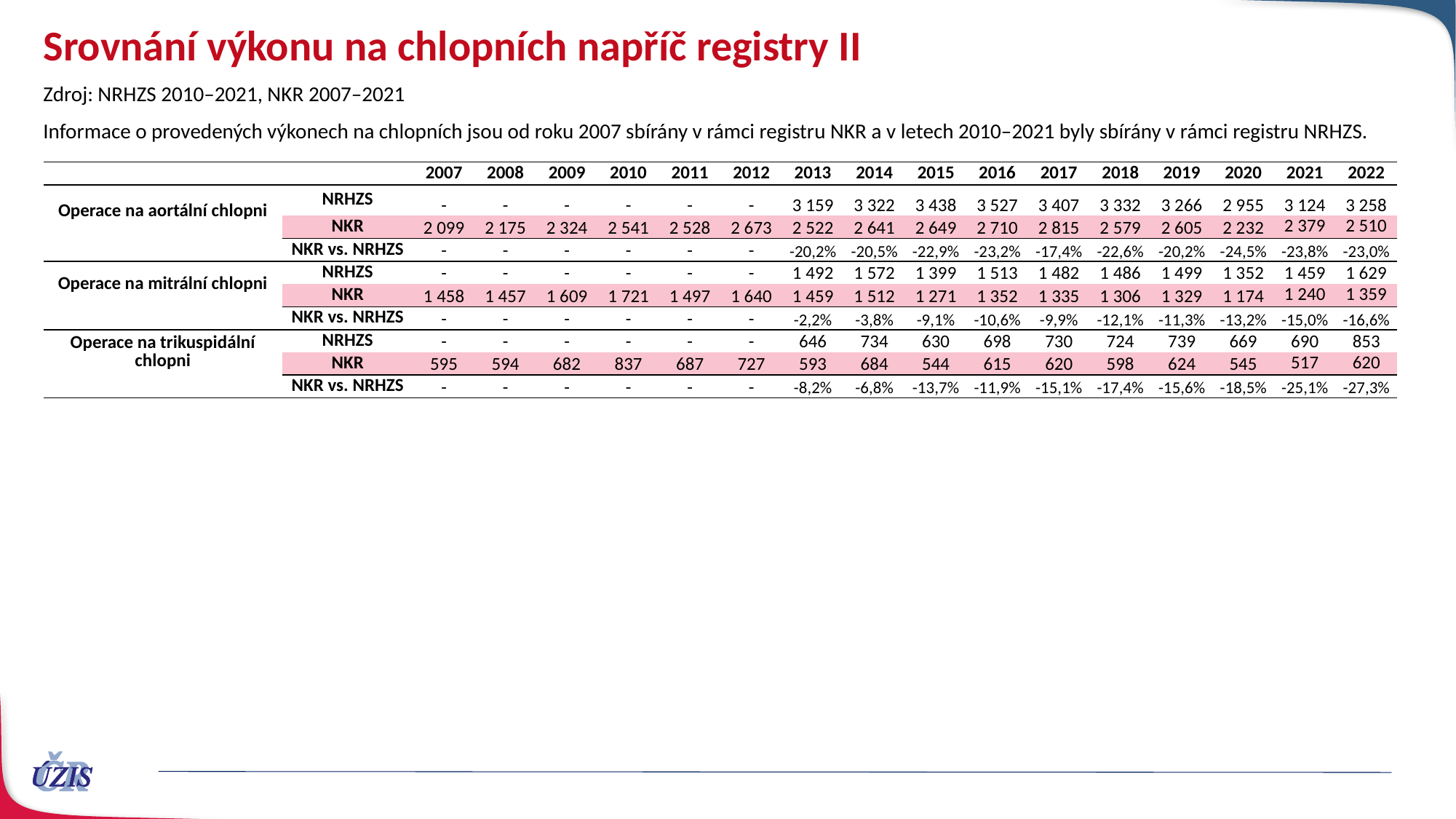

Srovnání výkonu na chlopních napříč registry II
Zdroj: NRHZS 2010–2021, NKR 2007–2021
Informace o provedených výkonech na chlopních jsou od roku 2007 sbírány v rámci registru NKR a v letech 2010–2021 byly sbírány v rámci registru NRHZS.
|  |  | 2007 | 2008 | 2009 | 2010 | 2011 | 2012 | 2013 | 2014 | 2015 | 2016 | 2017 | 2018 | 2019 | 2020 | 2021 | 2022 |
| --- | --- | --- | --- | --- | --- | --- | --- | --- | --- | --- | --- | --- | --- | --- | --- | --- | --- |
| Operace na aortální chlopni | NRHZS | - | - | - | - | - | - | 3 159 | 3 322 | 3 438 | 3 527 | 3 407 | 3 332 | 3 266 | 2 955 | 3 124 | 3 258 |
|  | NKR | 2 099 | 2 175 | 2 324 | 2 541 | 2 528 | 2 673 | 2 522 | 2 641 | 2 649 | 2 710 | 2 815 | 2 579 | 2 605 | 2 232 | 2 379 | 2 510 |
|  | NKR vs. NRHZS | - | - | - | - | - | - | -20,2% | -20,5% | -22,9% | -23,2% | -17,4% | -22,6% | -20,2% | -24,5% | -23,8% | -23,0% |
| Operace na mitrální chlopni | NRHZS | - | - | - | - | - | - | 1 492 | 1 572 | 1 399 | 1 513 | 1 482 | 1 486 | 1 499 | 1 352 | 1 459 | 1 629 |
|  | NKR | 1 458 | 1 457 | 1 609 | 1 721 | 1 497 | 1 640 | 1 459 | 1 512 | 1 271 | 1 352 | 1 335 | 1 306 | 1 329 | 1 174 | 1 240 | 1 359 |
|  | NKR vs. NRHZS | - | - | - | - | - | - | -2,2% | -3,8% | -9,1% | -10,6% | -9,9% | -12,1% | -11,3% | -13,2% | -15,0% | -16,6% |
| Operace na trikuspidální chlopni | NRHZS | - | - | - | - | - | - | 646 | 734 | 630 | 698 | 730 | 724 | 739 | 669 | 690 | 853 |
|  | NKR | 595 | 594 | 682 | 837 | 687 | 727 | 593 | 684 | 544 | 615 | 620 | 598 | 624 | 545 | 517 | 620 |
|  | NKR vs. NRHZS | - | - | - | - | - | - | -8,2% | -6,8% | -13,7% | -11,9% | -15,1% | -17,4% | -15,6% | -18,5% | -25,1% | -27,3% |